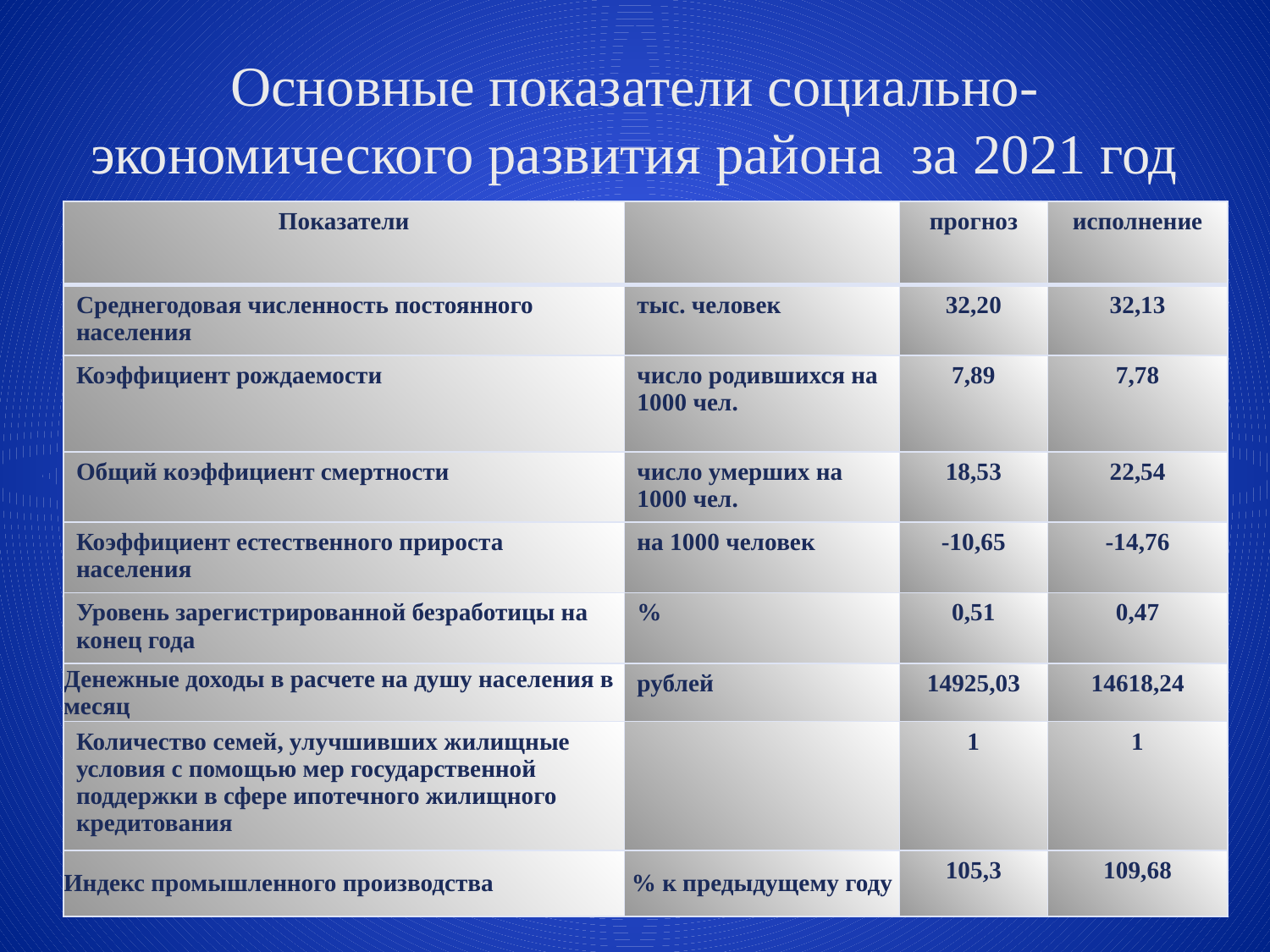

# Основные показатели социально-экономического развития района  за 2021 год
| Показатели |  | прогноз | исполнение |
| --- | --- | --- | --- |
| Среднегодовая численность постоянного населения | тыс. человек | 32,20 | 32,13 |
| Коэффициент рождаемости | число родившихся на 1000 чел. | 7,89 | 7,78 |
| Общий коэффициент смертности | число умерших на 1000 чел. | 18,53 | 22,54 |
| Коэффициент естественного прироста населения | на 1000 человек | -10,65 | -14,76 |
| Уровень зарегистрированной безработицы на конец года | % | 0,51 | 0,47 |
| Денежные доходы в расчете на душу населения в месяц | рублей | 14925,03 | 14618,24 |
| Количество семей, улучшивших жилищные условия с помощью мер государственной поддержки в сфере ипотечного жилищного кредитования |  | 1 | 1 |
| Индекс промышленного производства | % к предыдущему году | 105,3 | 109,68 |